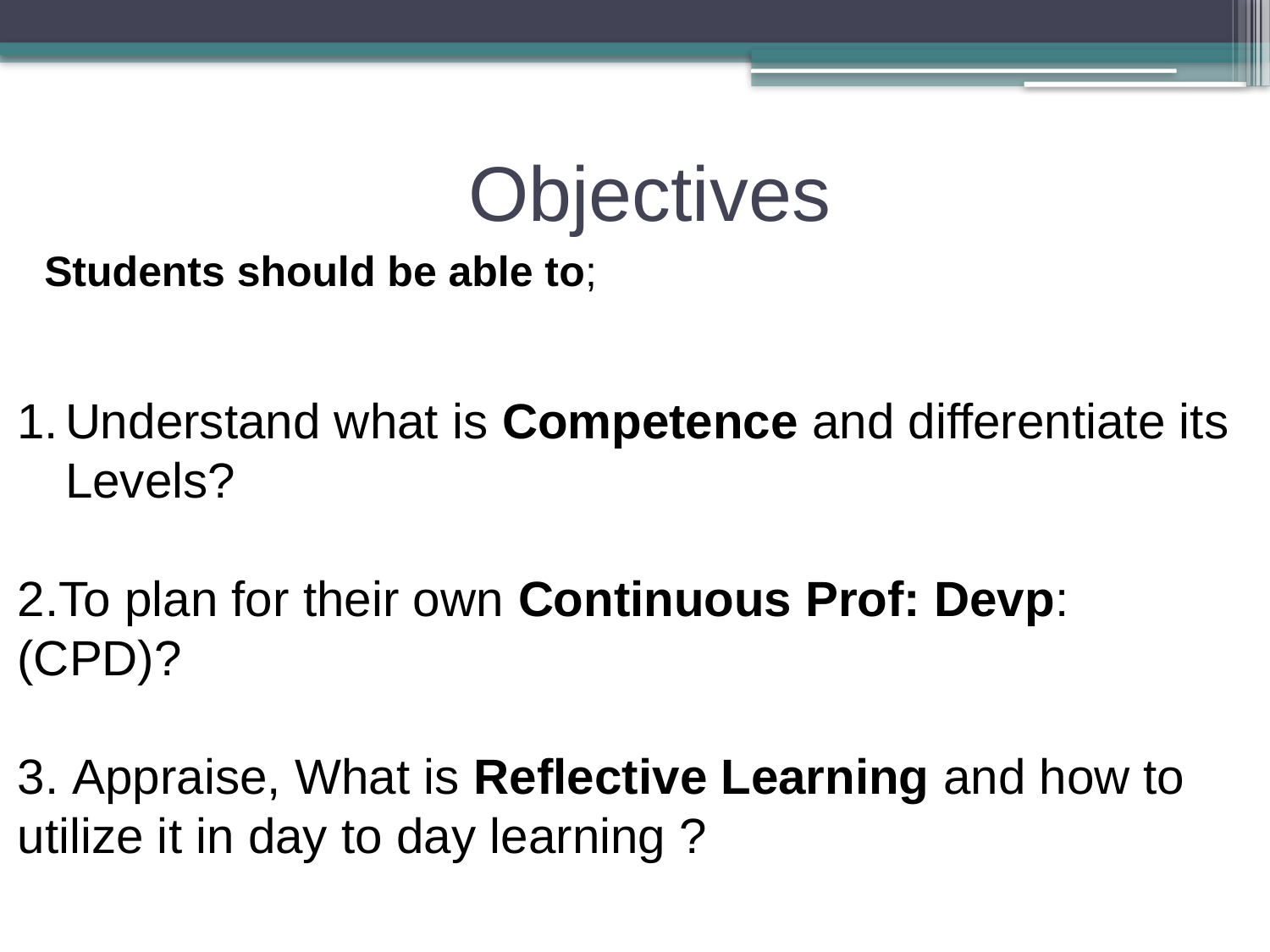

Objectives

Students should be able to;

Understand what is Competence and differentiate its Levels?

2.To plan for their own Continuous Prof: Devp: (CPD)?

3. Appraise, What is Reflective Learning and how to  utilize it in day to day learning ?